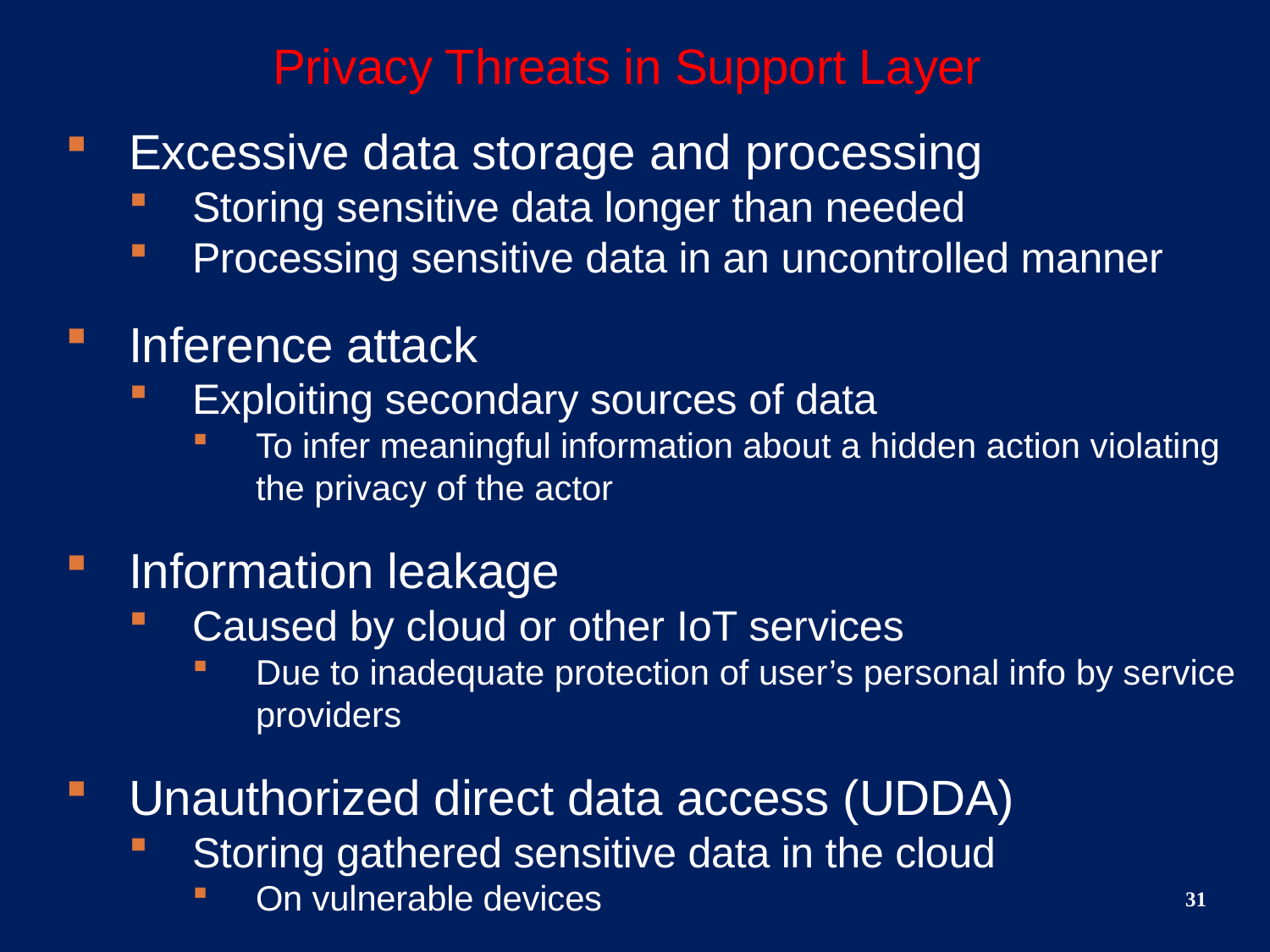

# Privacy Threats in Support Layer
Excessive data storage and processing
Storing sensitive data longer than needed
Processing sensitive data in an uncontrolled manner
Inference attack
Exploiting secondary sources of data
To infer meaningful information about a hidden action violating the privacy of the actor
Information leakage
Caused by cloud or other IoT services
Due to inadequate protection of user’s personal info by service providers
Unauthorized direct data access (UDDA)
Storing gathered sensitive data in the cloud
On vulnerable devices
31